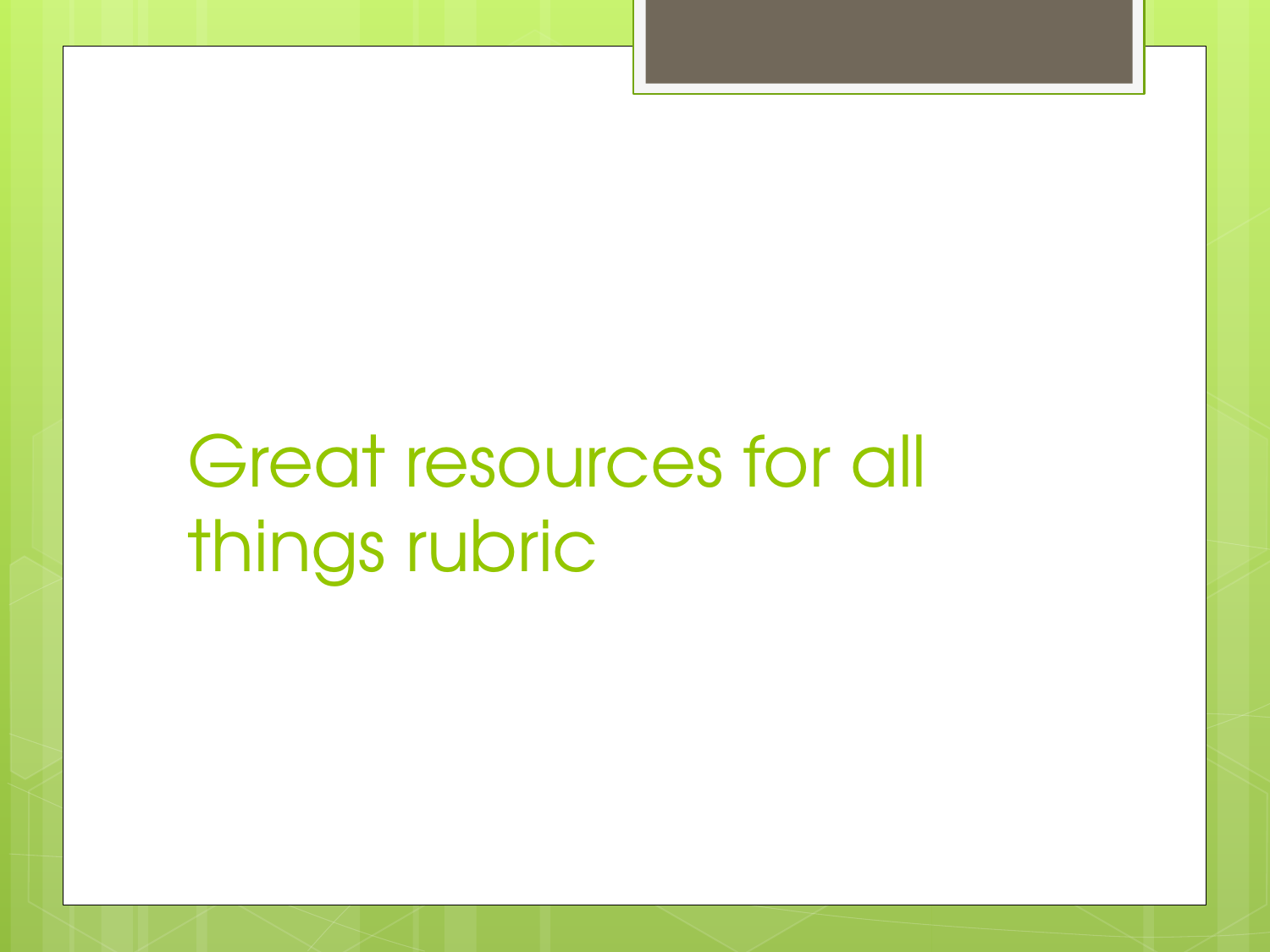

# Great resources for all things rubric